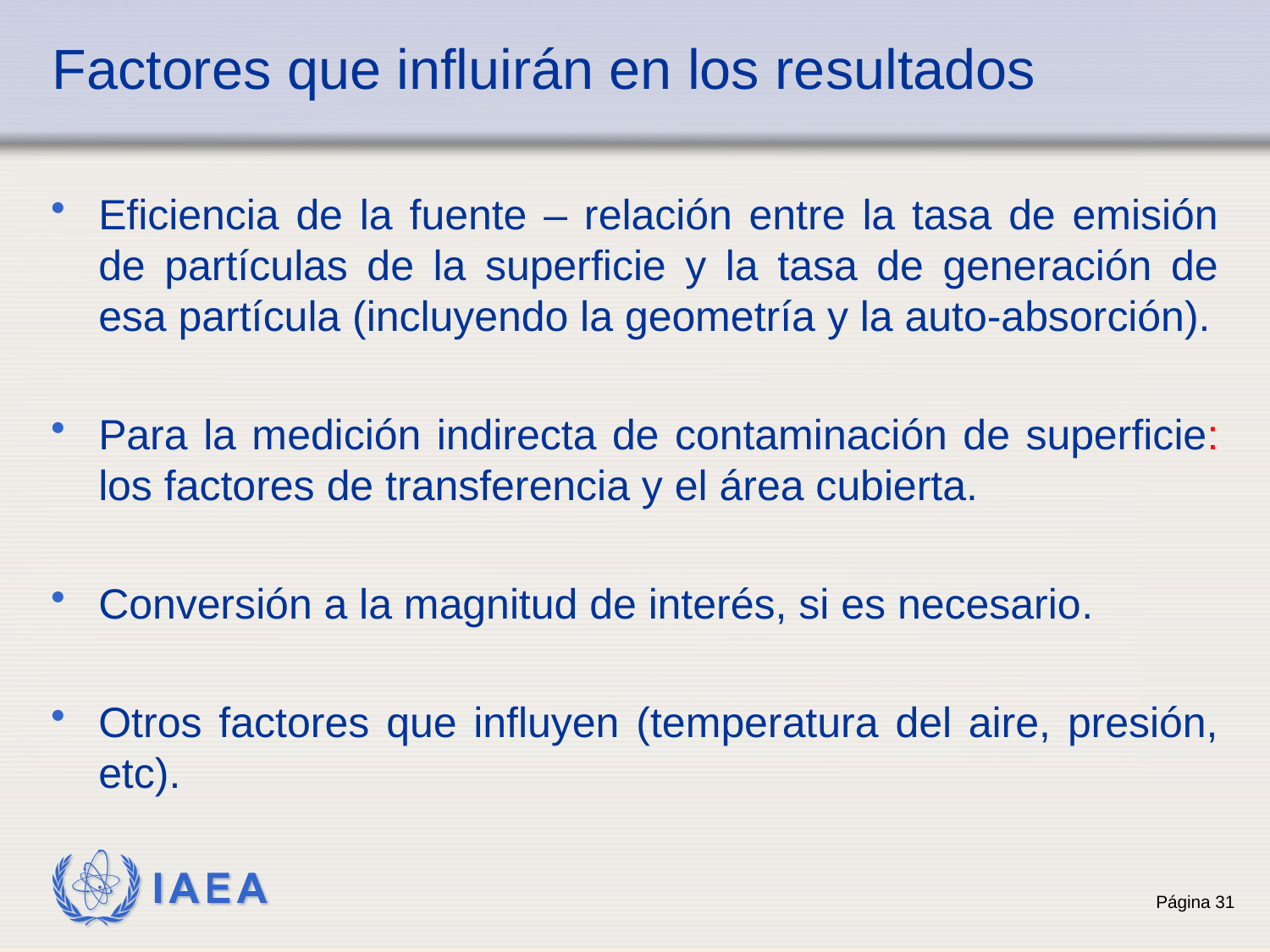

# Factores que influirán en los resultados
Eficiencia de la fuente – relación entre la tasa de emisión de partículas de la superficie y la tasa de generación de esa partícula (incluyendo la geometría y la auto-absorción).

Para la medición indirecta de contaminación de superficie: los factores de transferencia y el área cubierta.

Conversión a la magnitud de interés, si es necesario.

Otros factores que influyen (temperatura del aire, presión, etc).
31